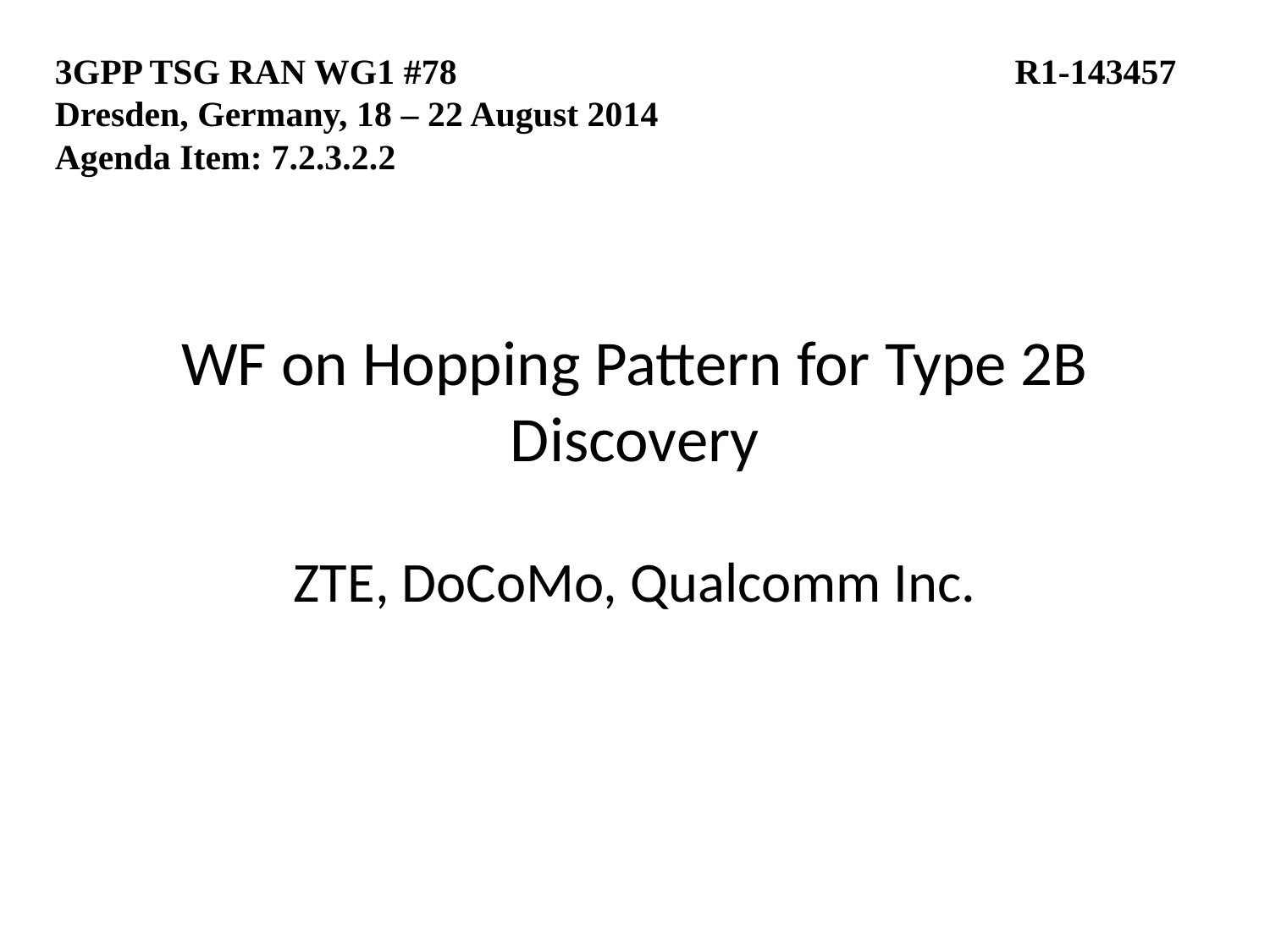

3GPP TSG RAN WG1 #78				        R1-143457
Dresden, Germany, 18 – 22 August 2014
Agenda Item: 7.2.3.2.2
# WF on Hopping Pattern for Type 2B Discovery
ZTE, DoCoMo, Qualcomm Inc.